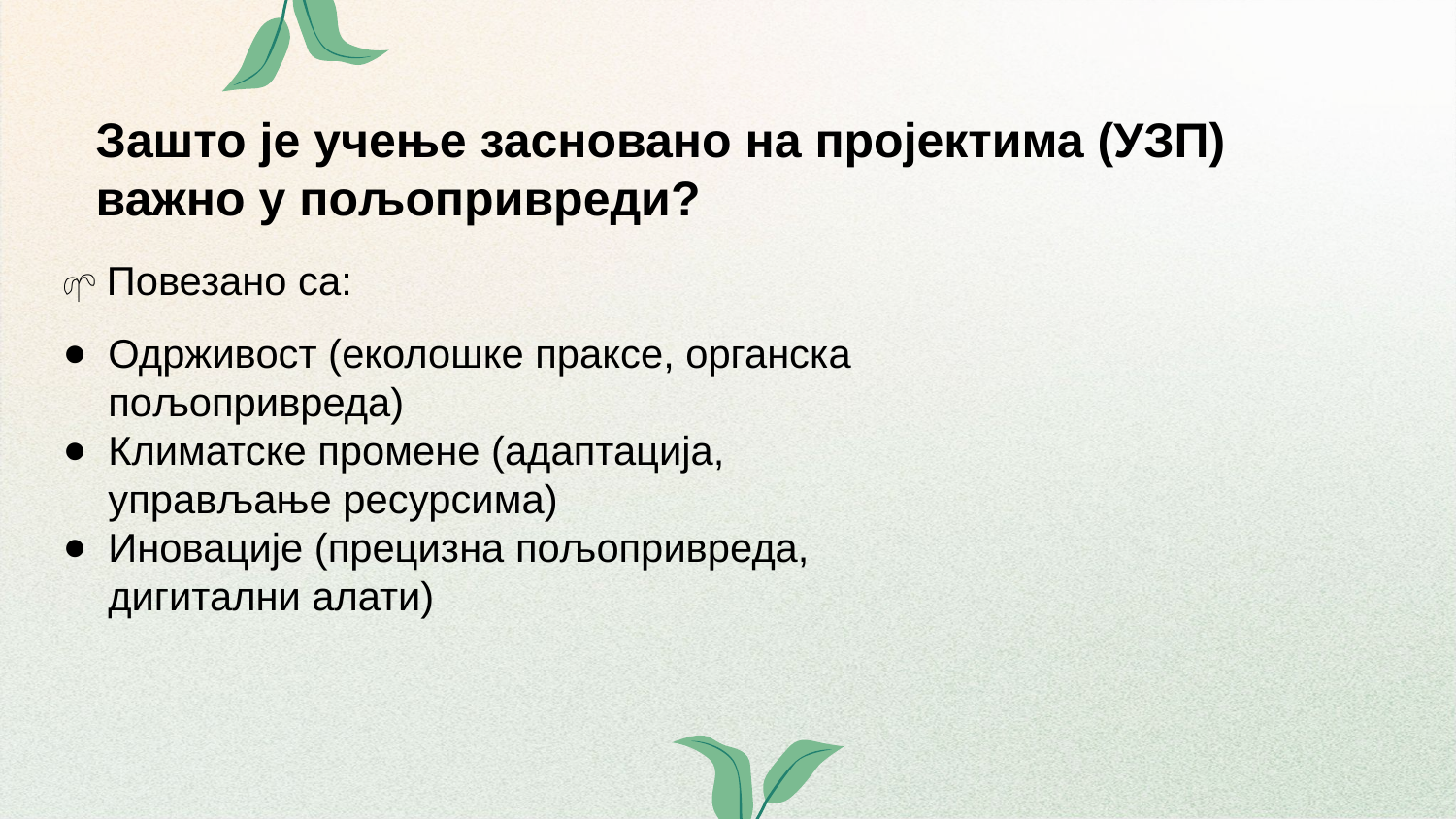

# Зашто је учење засновано на пројектима (УЗП) важно у пољопривреди?

🌱 Повезано са:

Одрживост (еколошке праксе, органска пољопривреда)
Климатске промене (адаптација, управљање ресурсима)
Иновације (прецизна пољопривреда, дигитални алати)